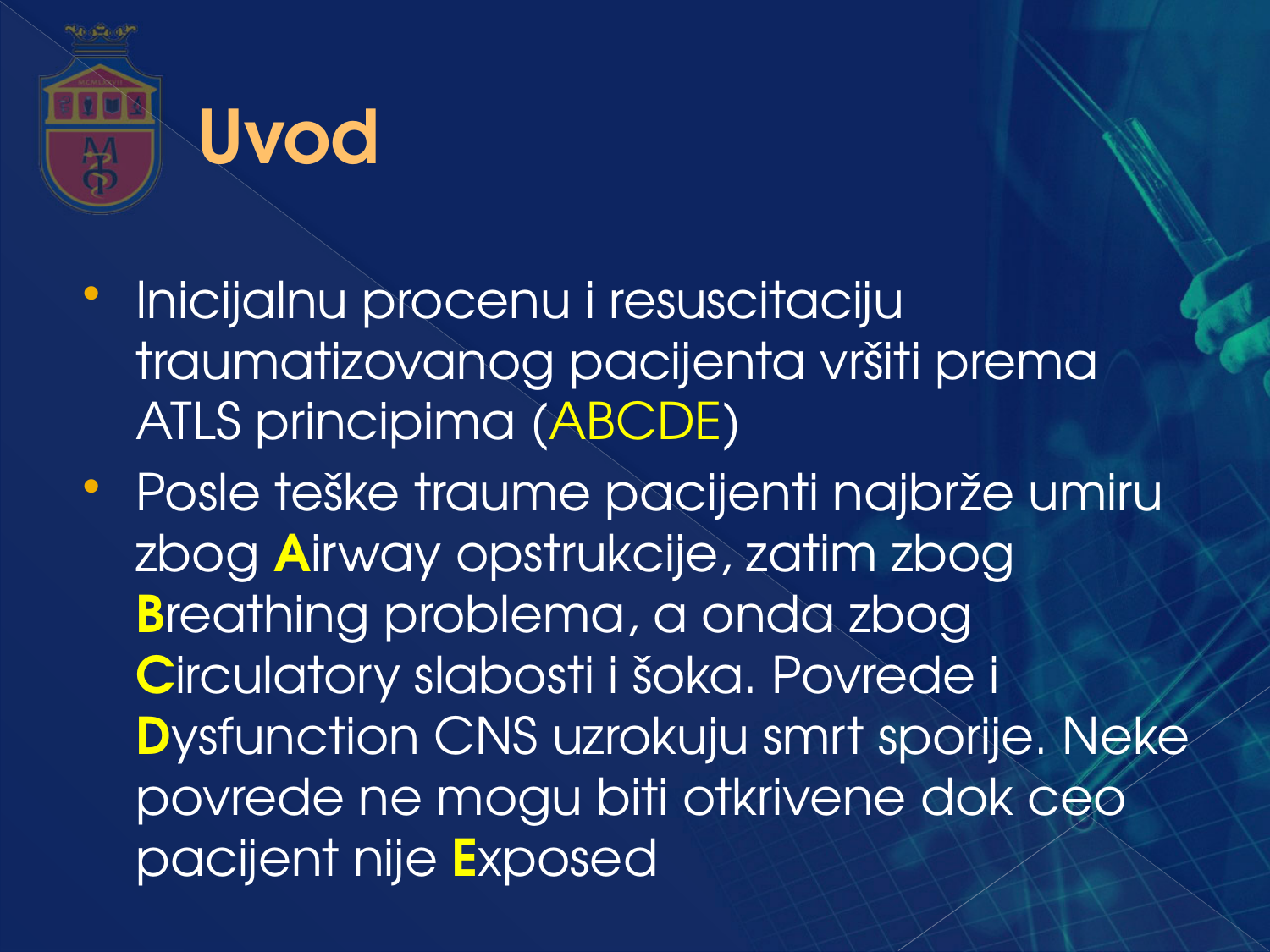

# Uvod
Inicijalnu procenu i resuscitaciju traumatizovanog pacijenta vršiti prema ATLS principima (ABCDE)
Posle teške traume pacijenti najbrže umiru zbog Airway opstrukcije, zatim zbog Breathing problema, a onda zbog Circulatory slabosti i šoka. Povrede i Dysfunction CNS uzrokuju smrt sporije. Neke povrede ne mogu biti otkrivene dok ceo pacijent nije Exposed